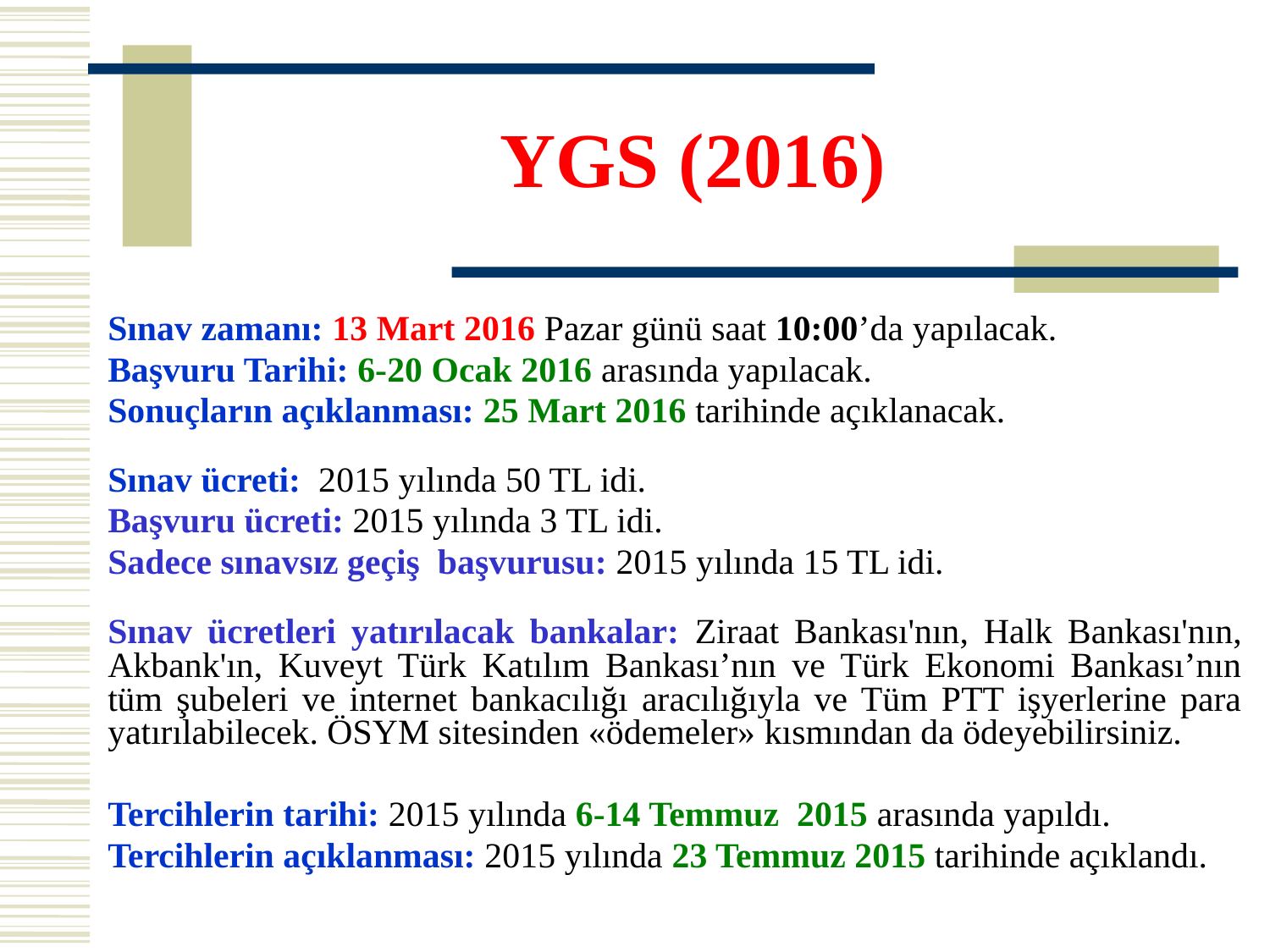

# YGS (2016)
Sınav zamanı: 13 Mart 2016 Pazar günü saat 10:00’da yapılacak.
Başvuru Tarihi: 6-20 Ocak 2016 arasında yapılacak.
Sonuçların açıklanması: 25 Mart 2016 tarihinde açıklanacak.

Sınav ücreti:  2015 yılında 50 TL idi.
Başvuru ücreti: 2015 yılında 3 TL idi.
Sadece sınavsız geçiş  başvurusu: 2015 yılında 15 TL idi.

Sınav ücretleri yatırılacak bankalar: Ziraat Bankası'nın, Halk Bankası'nın, Akbank'ın, Kuveyt Türk Katılım Bankası’nın ve Türk Ekonomi Bankası’nın tüm şubeleri ve internet bankacılığı aracılığıyla ve Tüm PTT işyerlerine para yatırılabilecek. ÖSYM sitesinden «ödemeler» kısmından da ödeyebilirsiniz.

Tercihlerin tarihi: 2015 yılında 6-14 Temmuz  2015 arasında yapıldı.
Tercihlerin açıklanması: 2015 yılında 23 Temmuz 2015 tarihinde açıklandı.